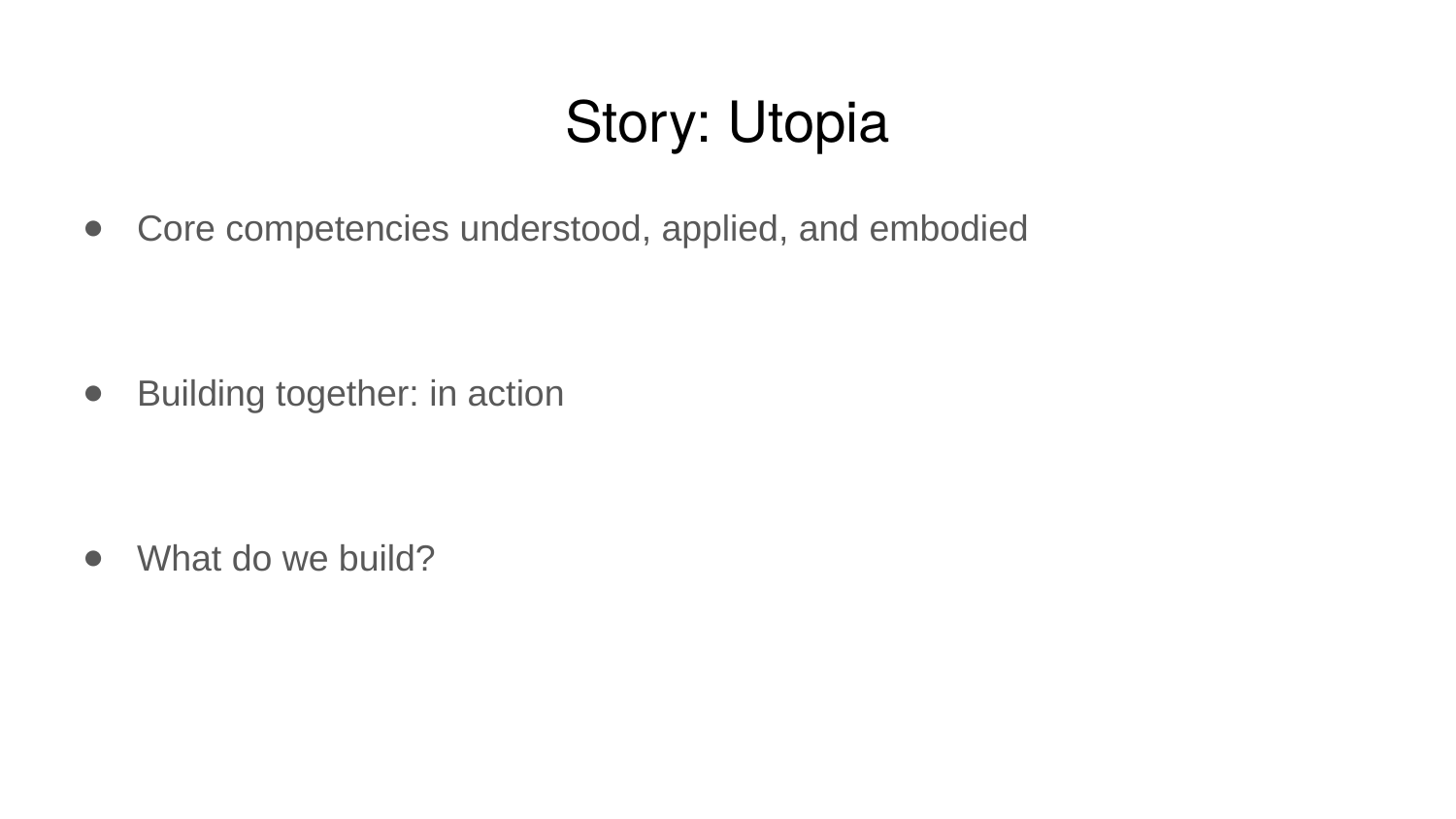

# Story: Utopia
Core competencies understood, applied, and embodied

Building together: in action

What do we build?